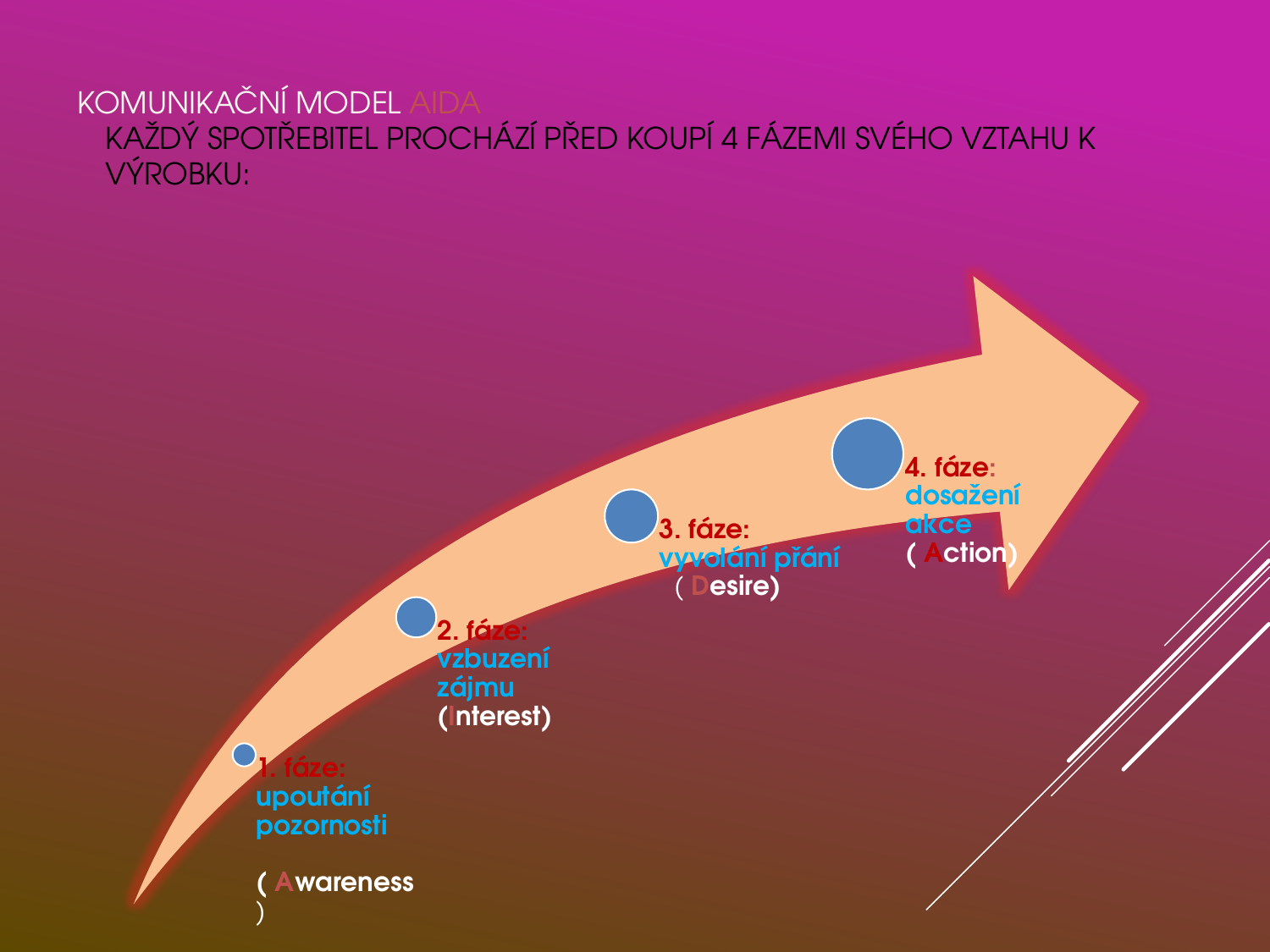

# KOMUNIKAČNÍ MODEL AIDA Každý spotřebitel prochází před koupí 4 fázemi svého vztahu k výrobku:
1. fáze: upoutání pozornosti     ( Awareness)
2. fáze: vzbuzení zájmu (Interest)
3. fáze: vyvolání přání   ( Desire)
4. fáze: dosažení akce ( Action)